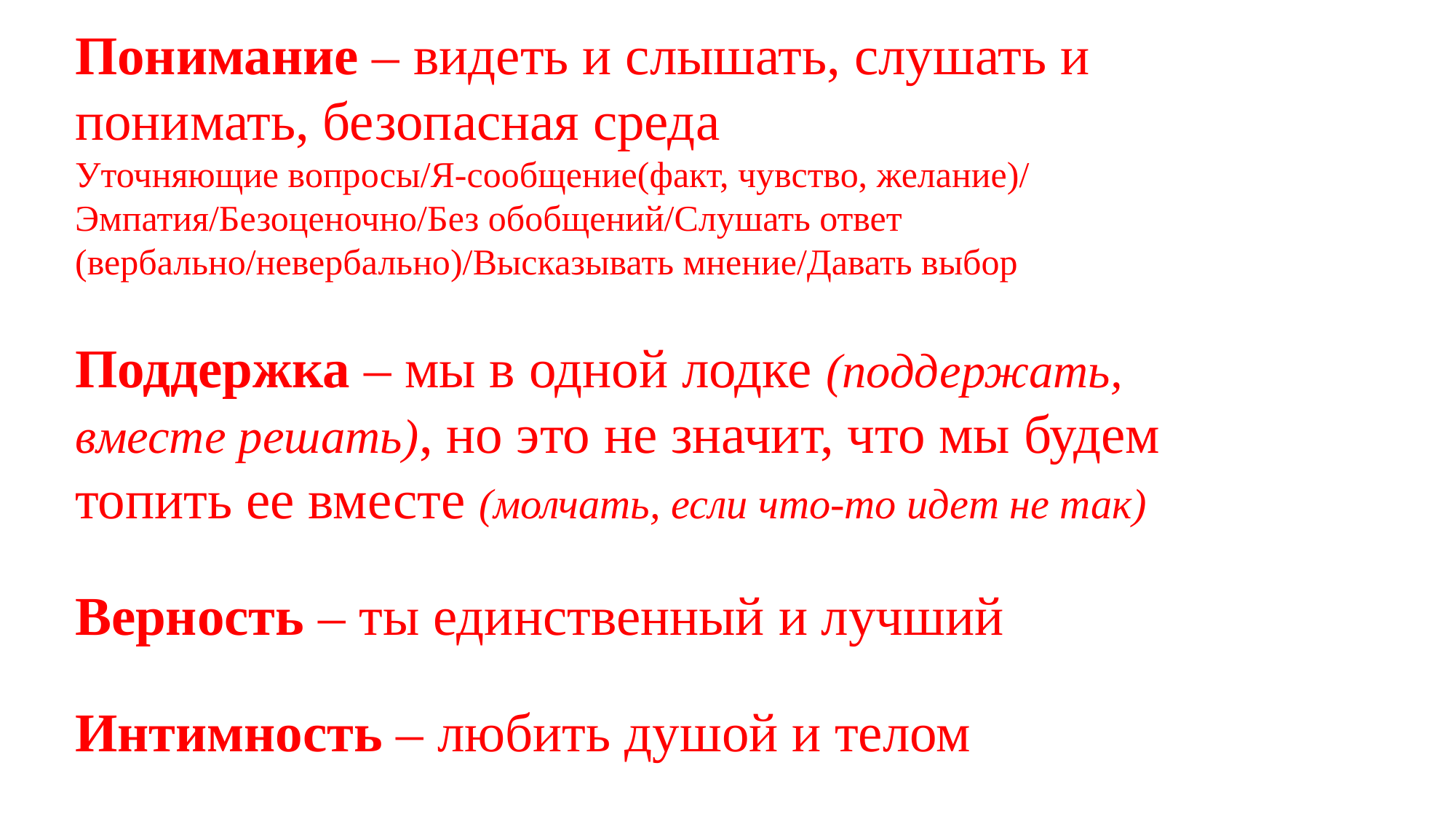

Понимание – видеть и слышать, слушать и понимать, безопасная среда
Уточняющие вопросы/Я-сообщение(факт, чувство, желание)/
Эмпатия/Безоценочно/Без обобщений/Слушать ответ (вербально/невербально)/Высказывать мнение/Давать выбор

Поддержка – мы в одной лодке (поддержать, вместе решать), но это не значит, что мы будем топить ее вместе (молчать, если что-то идет не так)

Верность – ты единственный и лучший

Интимность – любить душой и телом